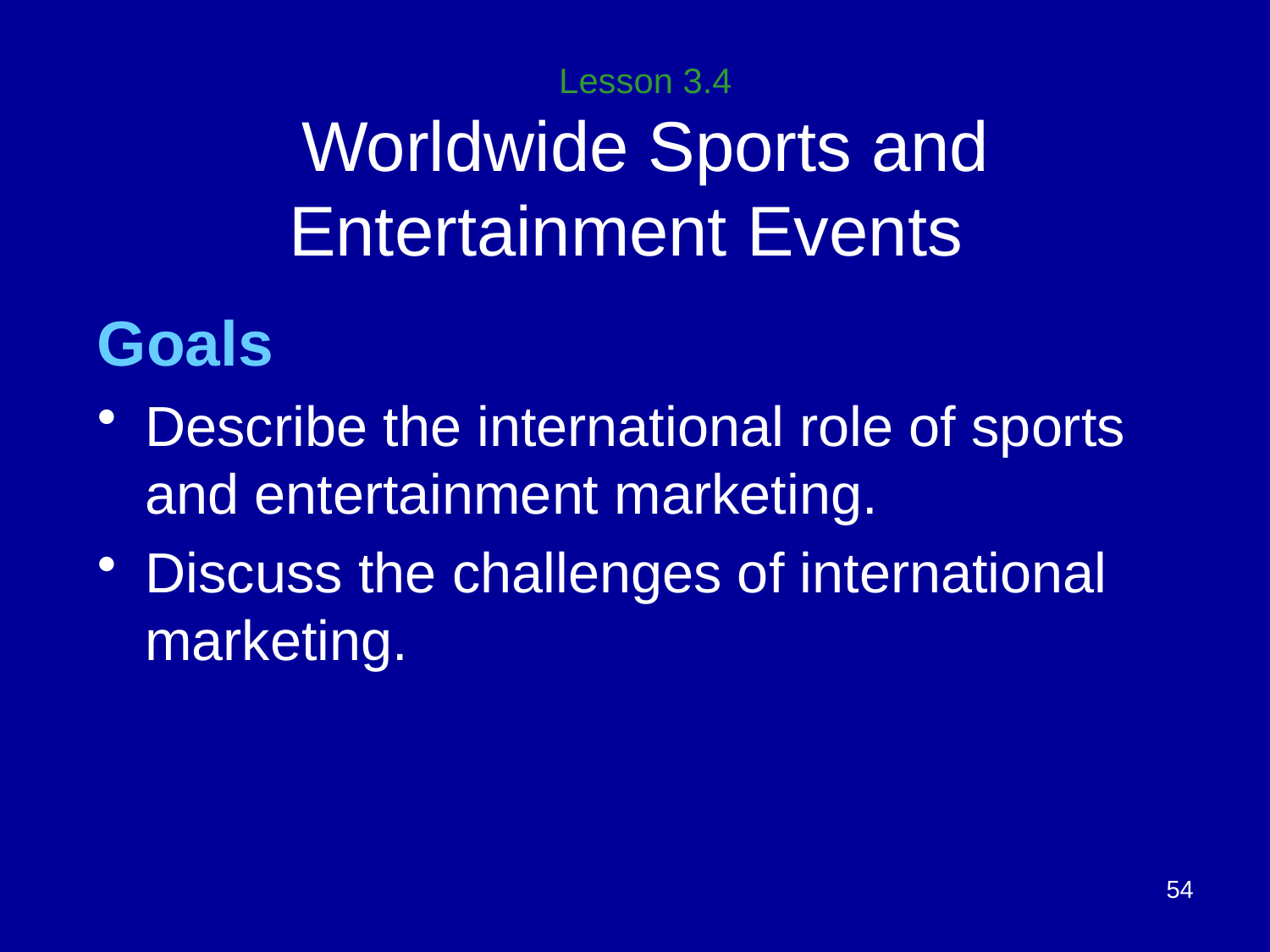

# Lesson 3.4 Worldwide Sports and Entertainment Events
Goals
Describe the international role of sports and entertainment marketing.
Discuss the challenges of international marketing.
54